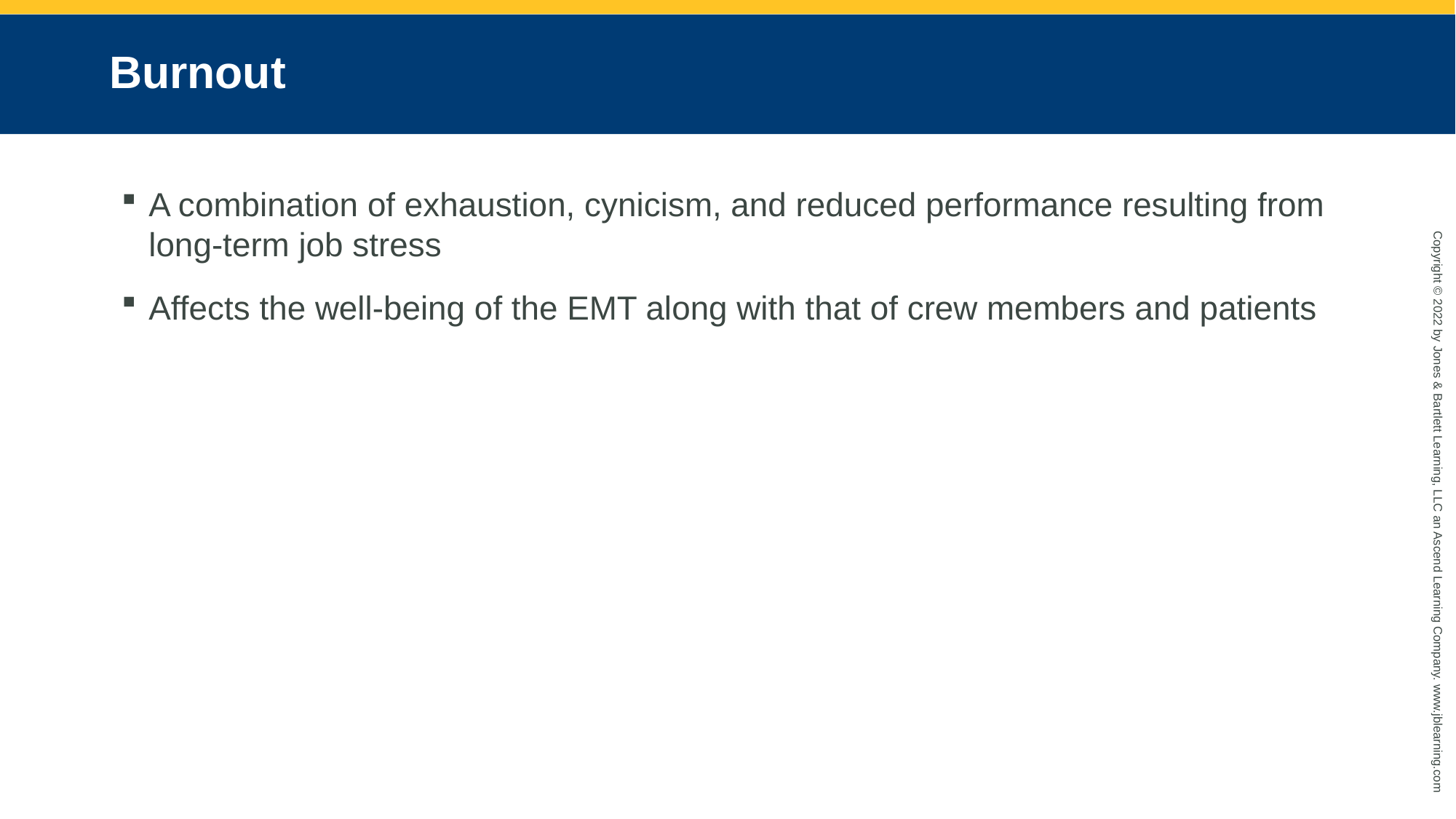

# Burnout
A combination of exhaustion, cynicism, and reduced performance resulting from long-term job stress
Affects the well-being of the EMT along with that of crew members and patients